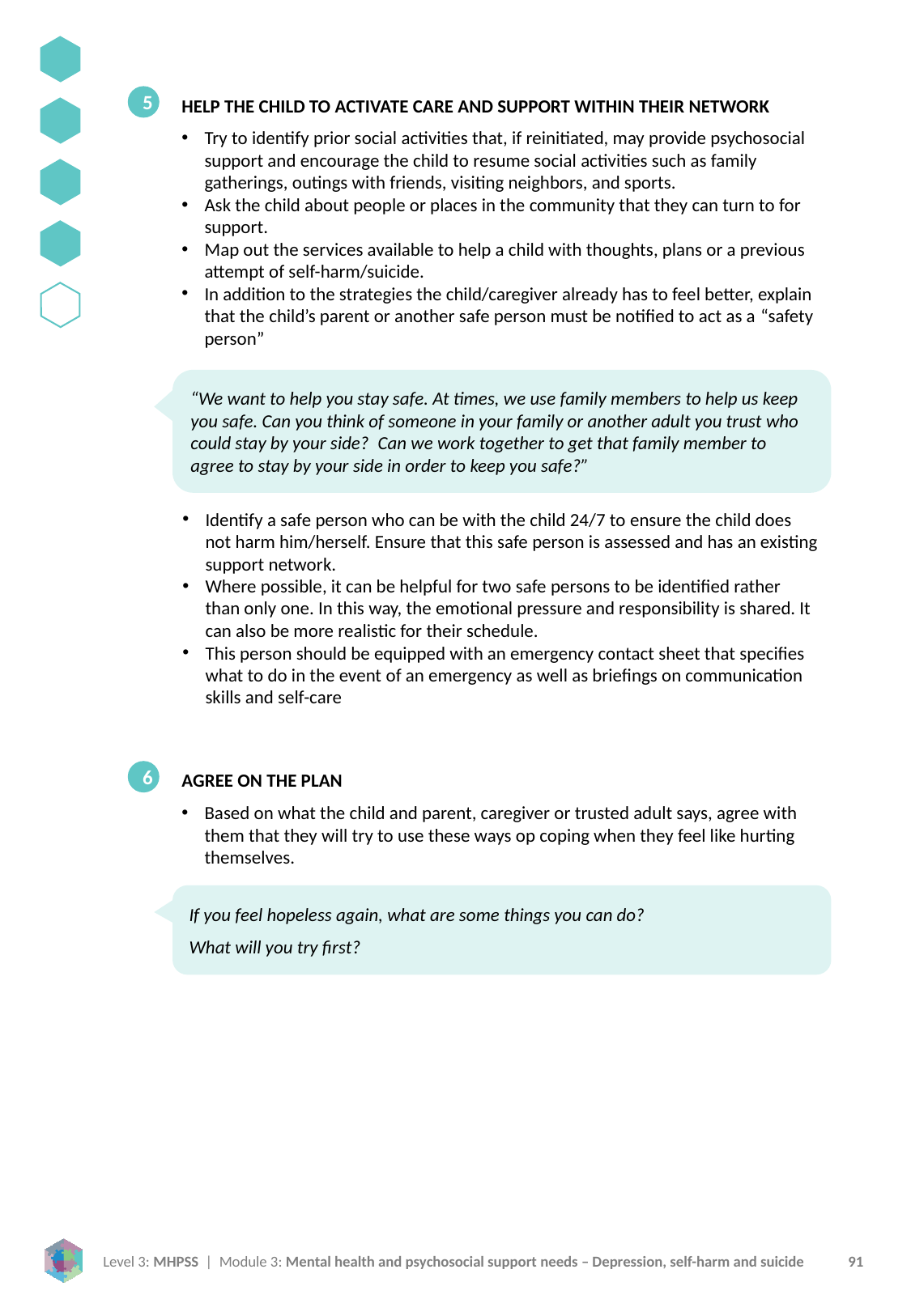

5
HELP THE CHILD TO ACTIVATE CARE AND SUPPORT WITHIN THEIR NETWORK
Try to identify prior social activities that, if reinitiated, may provide psychosocial support and encourage the child to resume social activities such as family gatherings, outings with friends, visiting neighbors, and sports.
Ask the child about people or places in the community that they can turn to for support.
Map out the services available to help a child with thoughts, plans or a previous attempt of self-harm/suicide.
In addition to the strategies the child/caregiver already has to feel better, explain that the child’s parent or another safe person must be notified to act as a “safety person”

“We want to help you stay safe. At times, we use family members to help us keep you safe. Can you think of someone in your family or another adult you trust who could stay by your side?  Can we work together to get that family member to agree to stay by your side in order to keep you safe?”
Identify a safe person who can be with the child 24/7 to ensure the child does not harm him/herself. Ensure that this safe person is assessed and has an existing support network.
Where possible, it can be helpful for two safe persons to be identified rather than only one. In this way, the emotional pressure and responsibility is shared. It can also be more realistic for their schedule.
This person should be equipped with an emergency contact sheet that specifies what to do in the event of an emergency as well as briefings on communication skills and self-care
6
AGREE ON THE PLAN
Based on what the child and parent, caregiver or trusted adult says, agree with them that they will try to use these ways op coping when they feel like hurting themselves.
If you feel hopeless again, what are some things you can do?
What will you try first?